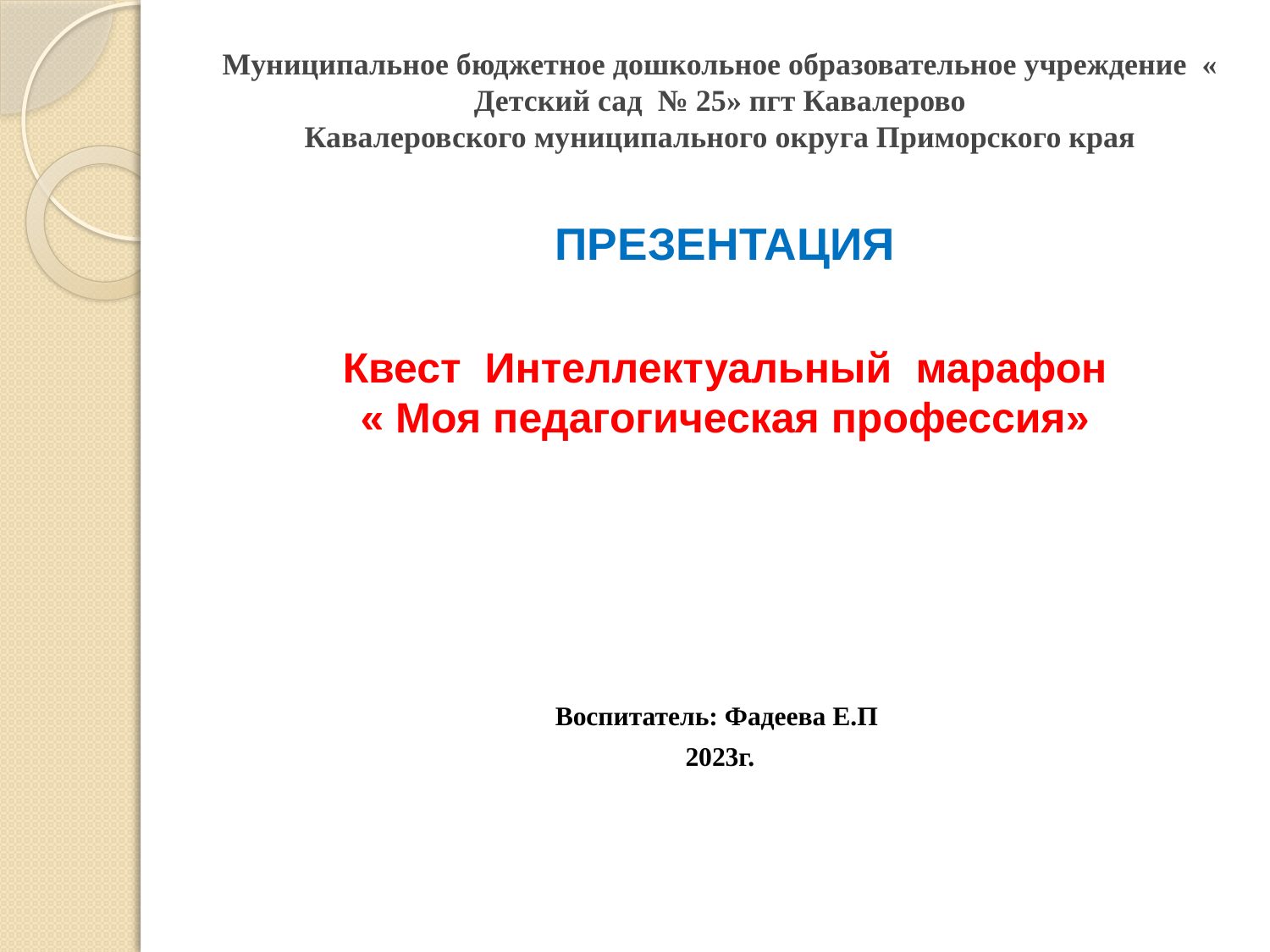

# Муниципальное бюджетное дошкольное образовательное учреждение  « Детский сад  № 25» пгт Кавалерово Кавалеровского муниципального округа Приморского края

ПРЕЗЕНТАЦИЯ

Квест  Интеллектуальный  марафон
« Моя педагогическая профессия»

Воспитатель: Фадеева Е.П
2023г.